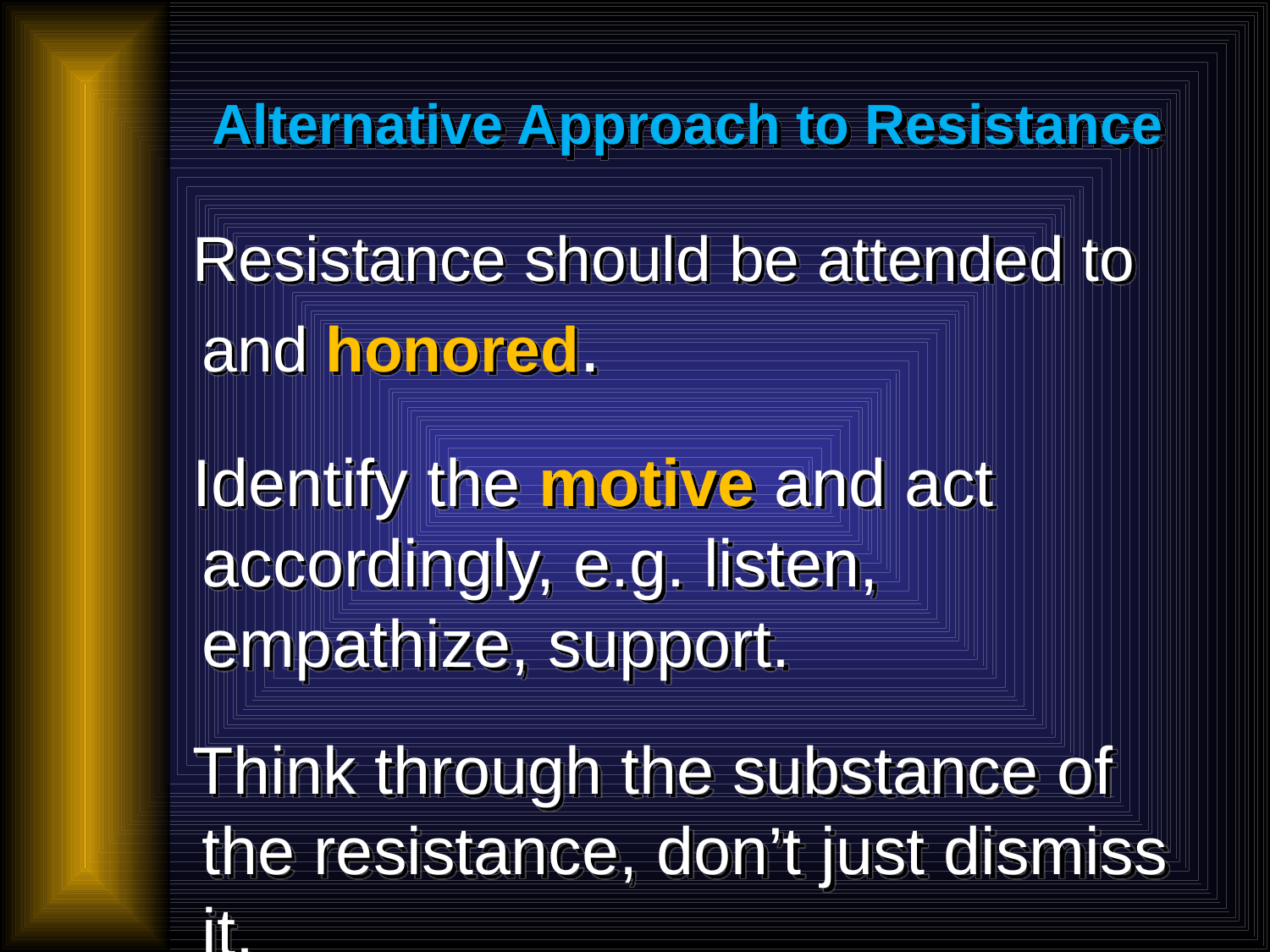

# Alternative Approach to Resistance
Resistance should be attended to and honored.
Identify the motive and act accordingly, e.g. listen, empathize, support.
Think through the substance of the resistance, don’t just dismiss it.